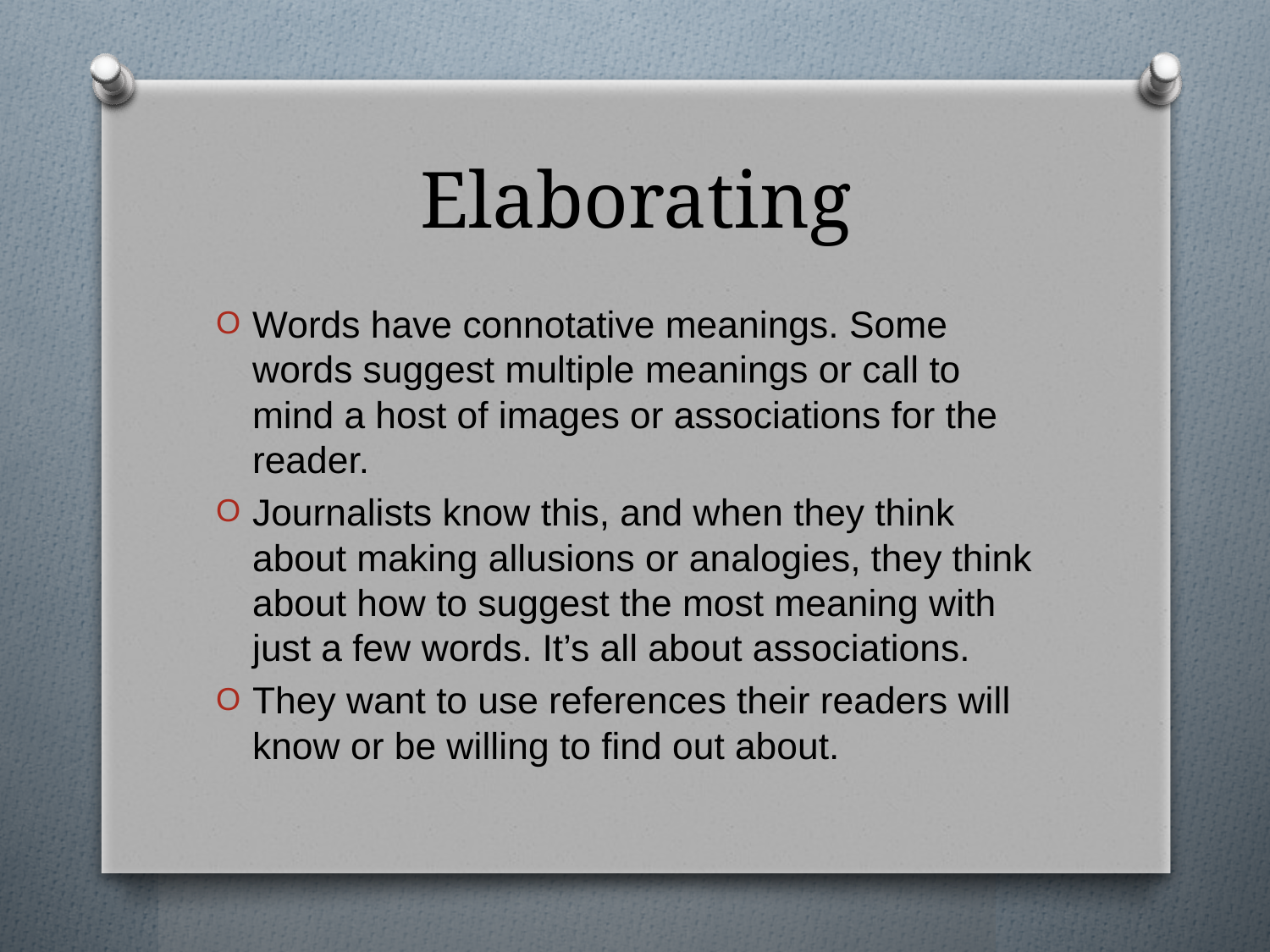

# Elaborating
Words have connotative meanings. Some words suggest multiple meanings or call to mind a host of images or associations for the reader.
Journalists know this, and when they think about making allusions or analogies, they think about how to suggest the most meaning with just a few words. It’s all about associations.
They want to use references their readers will know or be willing to find out about.